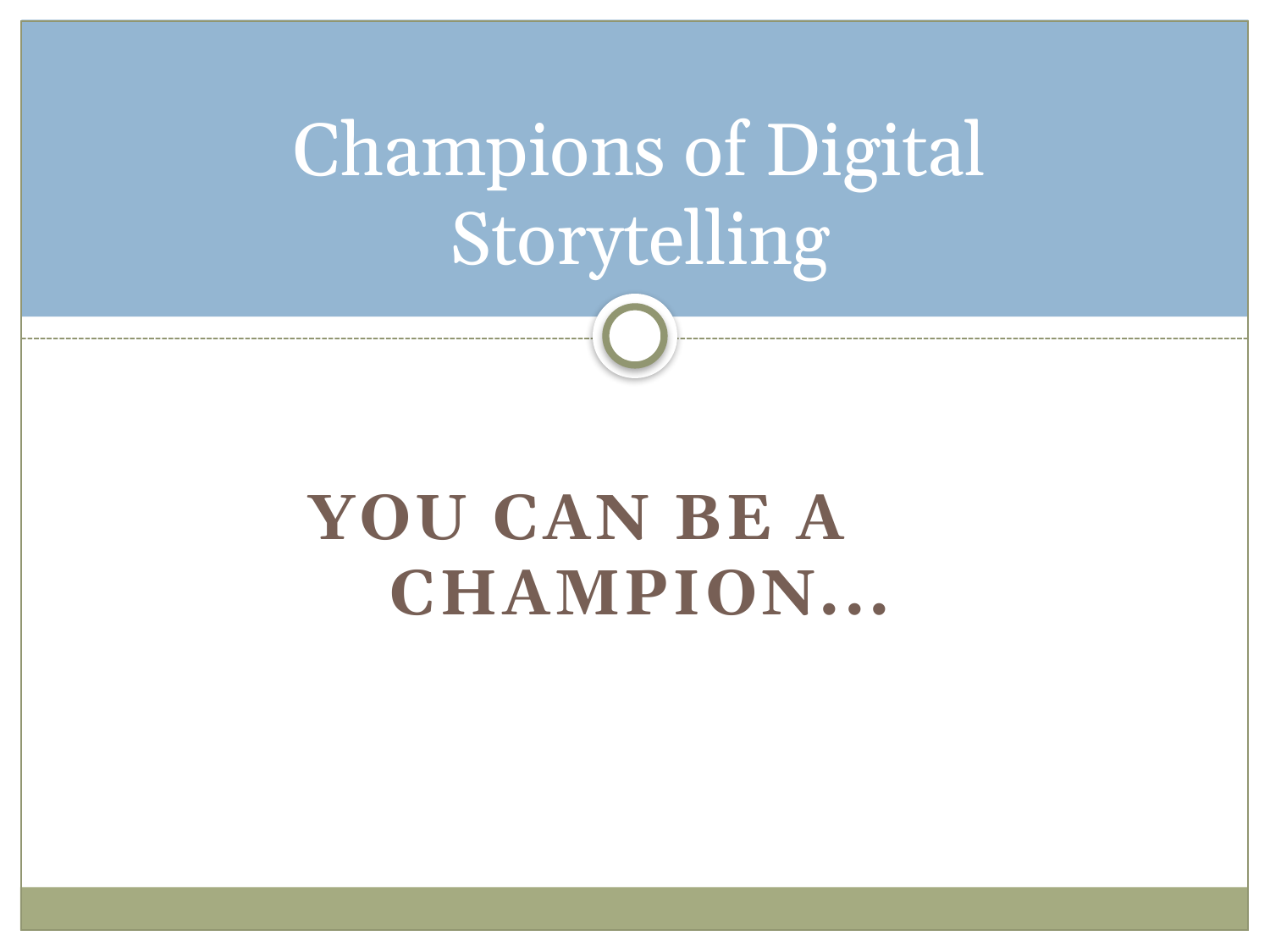

# Champions of Digital Storytelling

You can be a       champion...